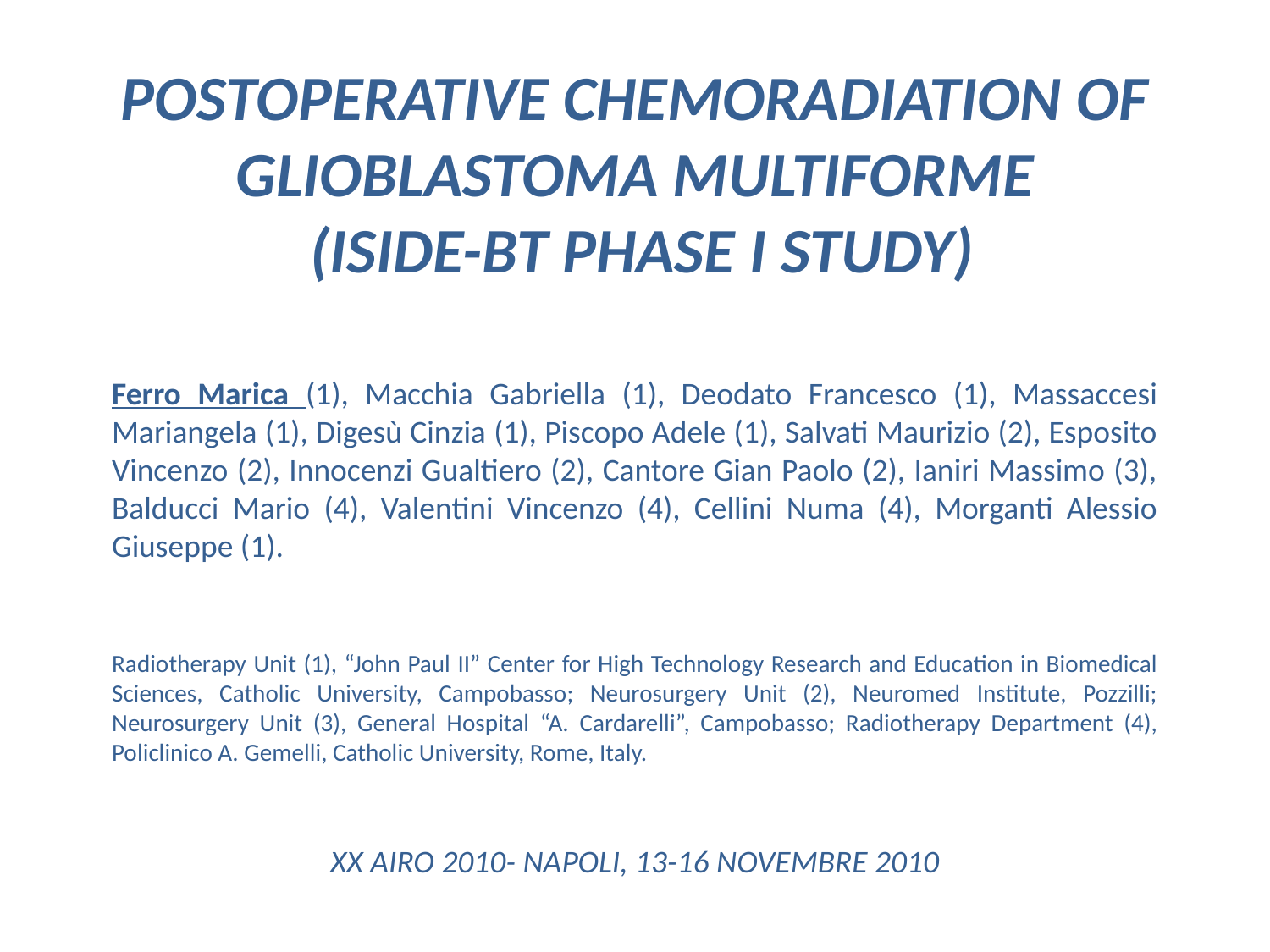

# POSTOPERATIVE CHEMORADIATION OF GLIOBLASTOMA MULTIFORME (ISIDE-BT PHASE I STUDY)
Ferro Marica (1), Macchia Gabriella (1), Deodato Francesco (1), Massaccesi Mariangela (1), Digesù Cinzia (1), Piscopo Adele (1), Salvati Maurizio (2), Esposito Vincenzo (2), Innocenzi Gualtiero (2), Cantore Gian Paolo (2), Ianiri Massimo (3), Balducci Mario (4), Valentini Vincenzo (4), Cellini Numa (4), Morganti Alessio Giuseppe (1).

Radiotherapy Unit (1), “John Paul II” Center for High Technology Research and Education in Biomedical Sciences, Catholic University, Campobasso; Neurosurgery Unit (2), Neuromed Institute, Pozzilli; Neurosurgery Unit (3), General Hospital “A. Cardarelli”, Campobasso; Radiotherapy Department (4), Policlinico A. Gemelli, Catholic University, Rome, Italy.

XX AIRO 2010- NAPOLI, 13-16 NOVEMBRE 2010